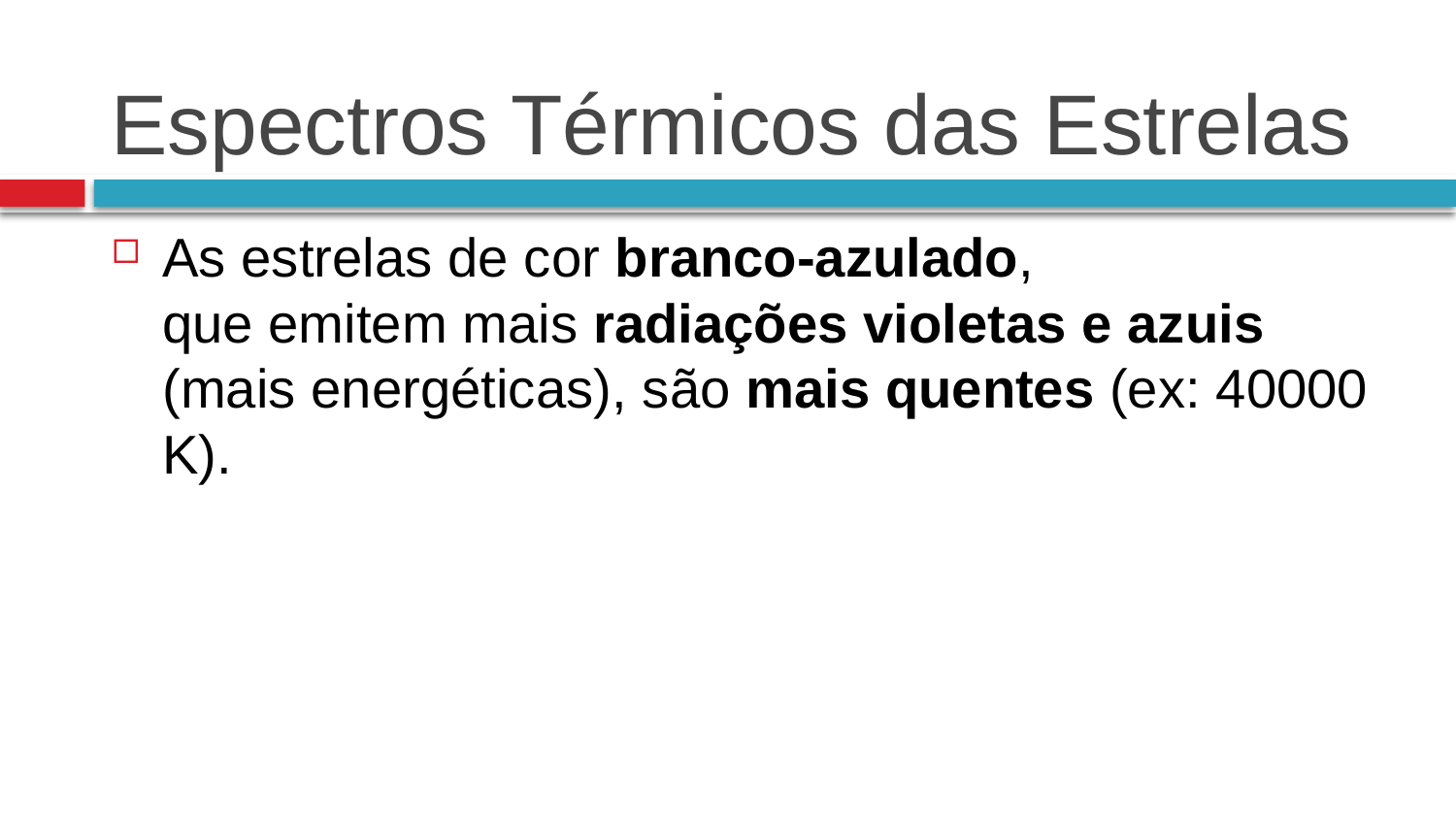

# Espectros Térmicos das Estrelas
As estrelas de cor branco-azulado,
que emitem mais radiações violetas e azuis
(mais energéticas), são mais quentes (ex: 40000 K).